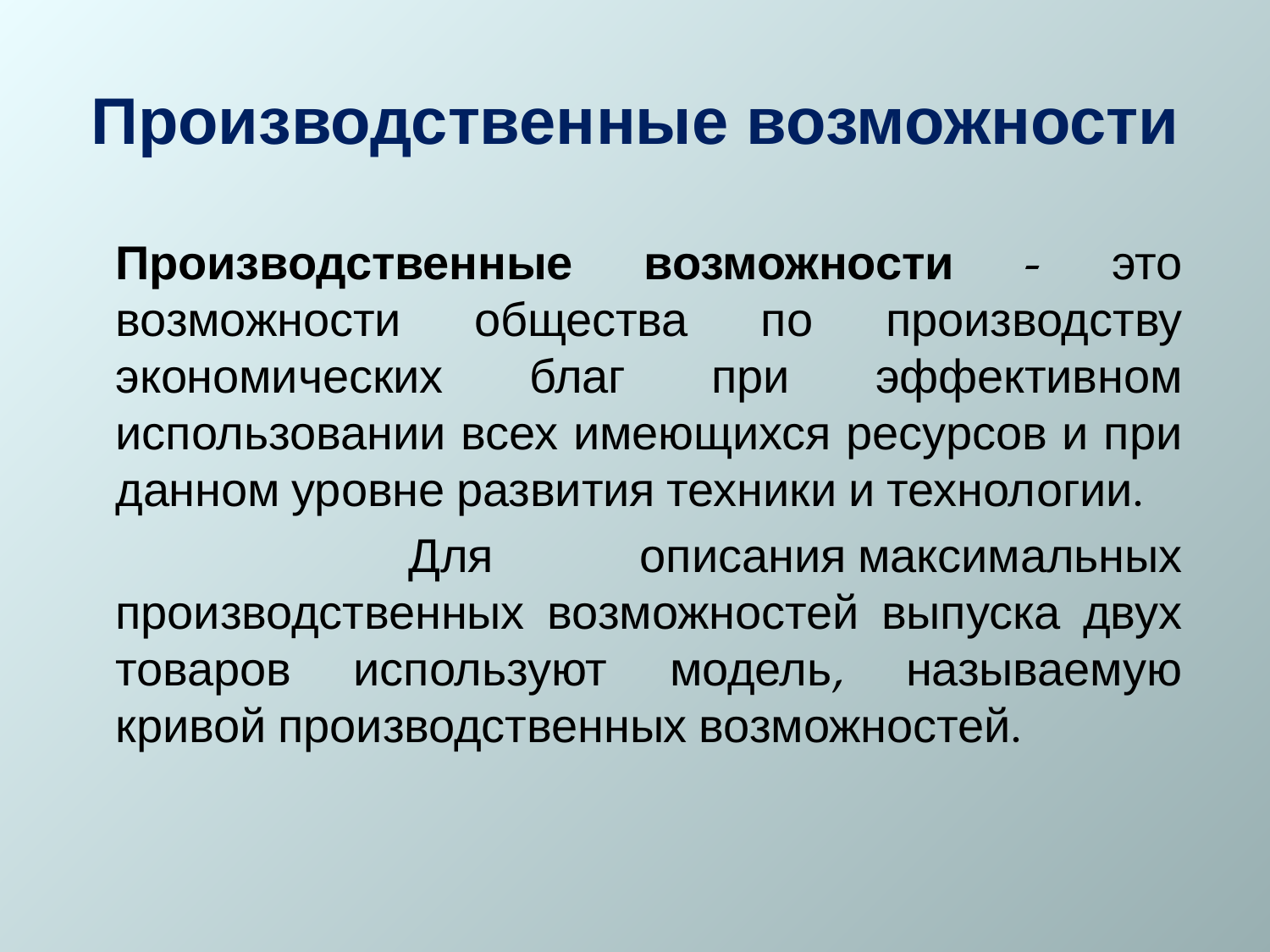

# Производственные возможности
Производственные возможности - это возможности общества по производству экономических благ при эффективном использовании всех имеющихся ресурсов и при данном уровне развития техники и технологии.
  Для описания максимальных производственных возможностей выпуска двух товаров используют модель, называемую кривой производственных возможностей.